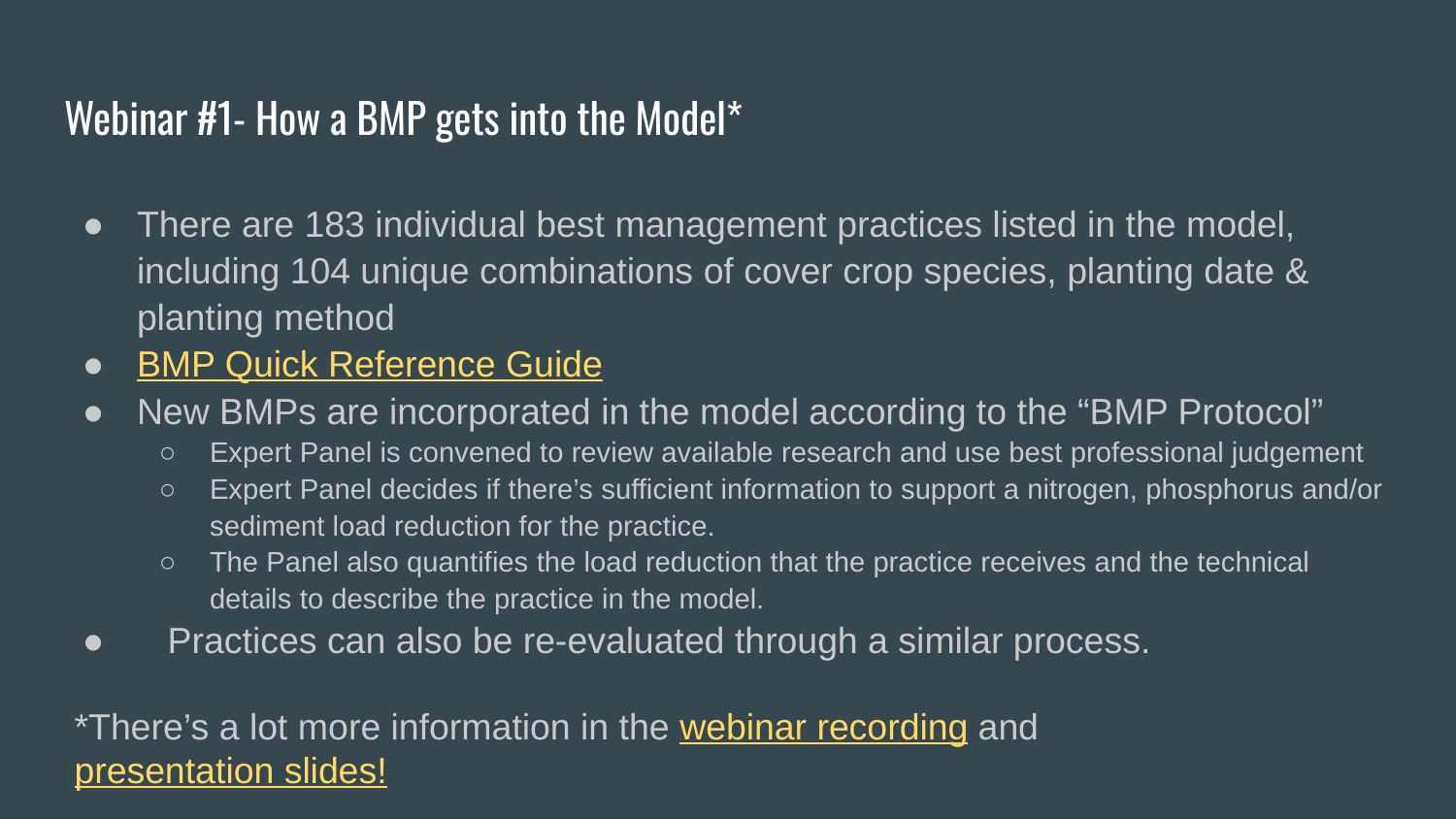

# Webinar #1- How a BMP gets into the Model*
There are 183 individual best management practices listed in the model, including 104 unique combinations of cover crop species, planting date & planting method
BMP Quick Reference Guide
New BMPs are incorporated in the model according to the “BMP Protocol”
Expert Panel is convened to review available research and use best professional judgement
Expert Panel decides if there’s sufficient information to support a nitrogen, phosphorus and/or sediment load reduction for the practice.
The Panel also quantifies the load reduction that the practice receives and the technical details to describe the practice in the model.
   Practices can also be re-evaluated through a similar process.
*There’s a lot more information in the webinar recording and presentation slides!